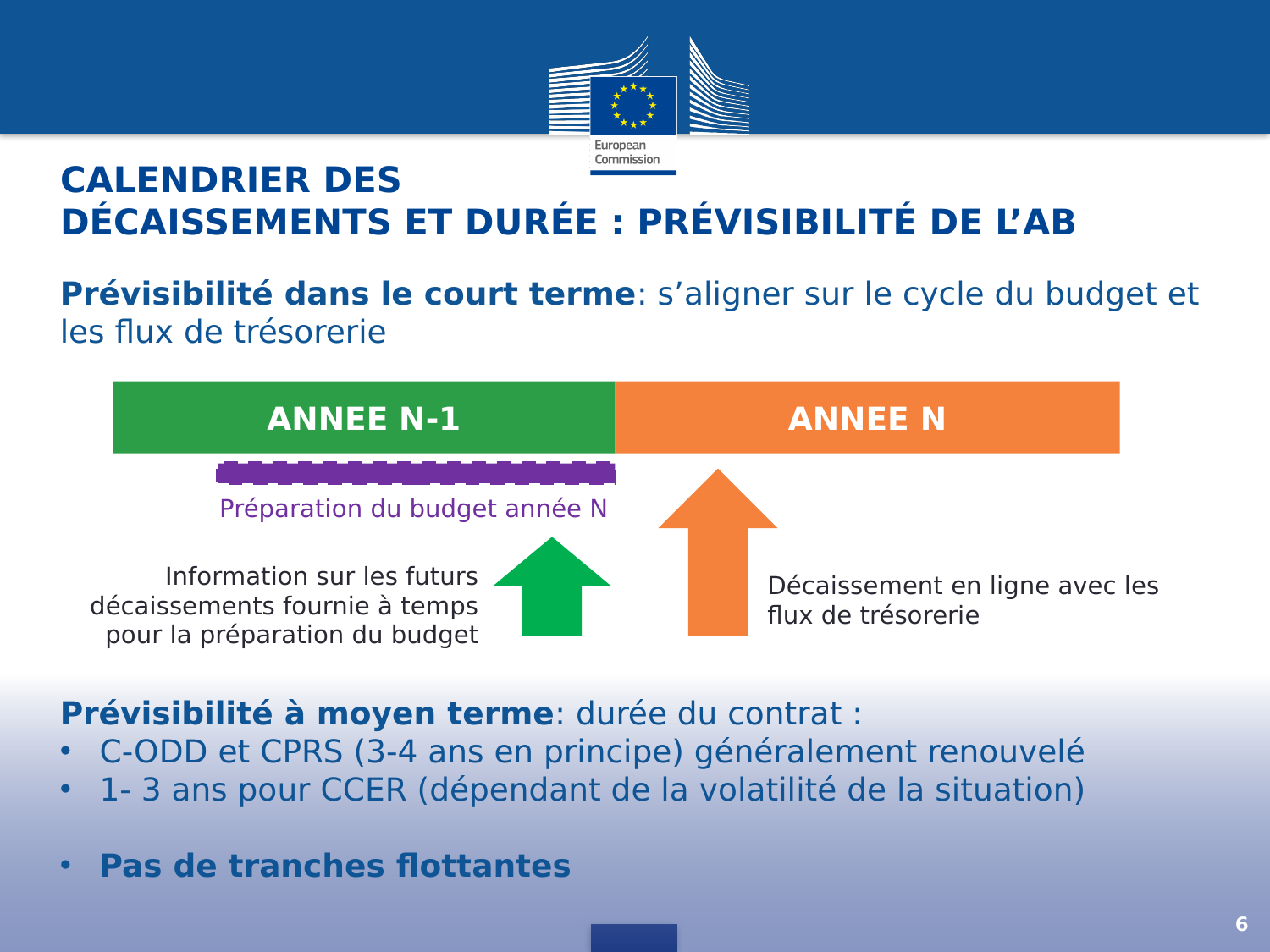

# Calendrier des décaissements et durée : Prévisibilité de l’AB
Prévisibilité dans le court terme: s’aligner sur le cycle du budget et les flux de trésorerie
ANNEE N-1
ANNEE N

Préparation du budget année N

Information sur les futurs décaissements fournie à temps
pour la préparation du budget
Décaissement en ligne avec les flux de trésorerie

Prévisibilité à moyen terme: durée du contrat :
C-ODD et CPRS (3-4 ans en principe) généralement renouvelé
1- 3 ans pour CCER (dépendant de la volatilité de la situation)

Pas de tranches flottantes
6